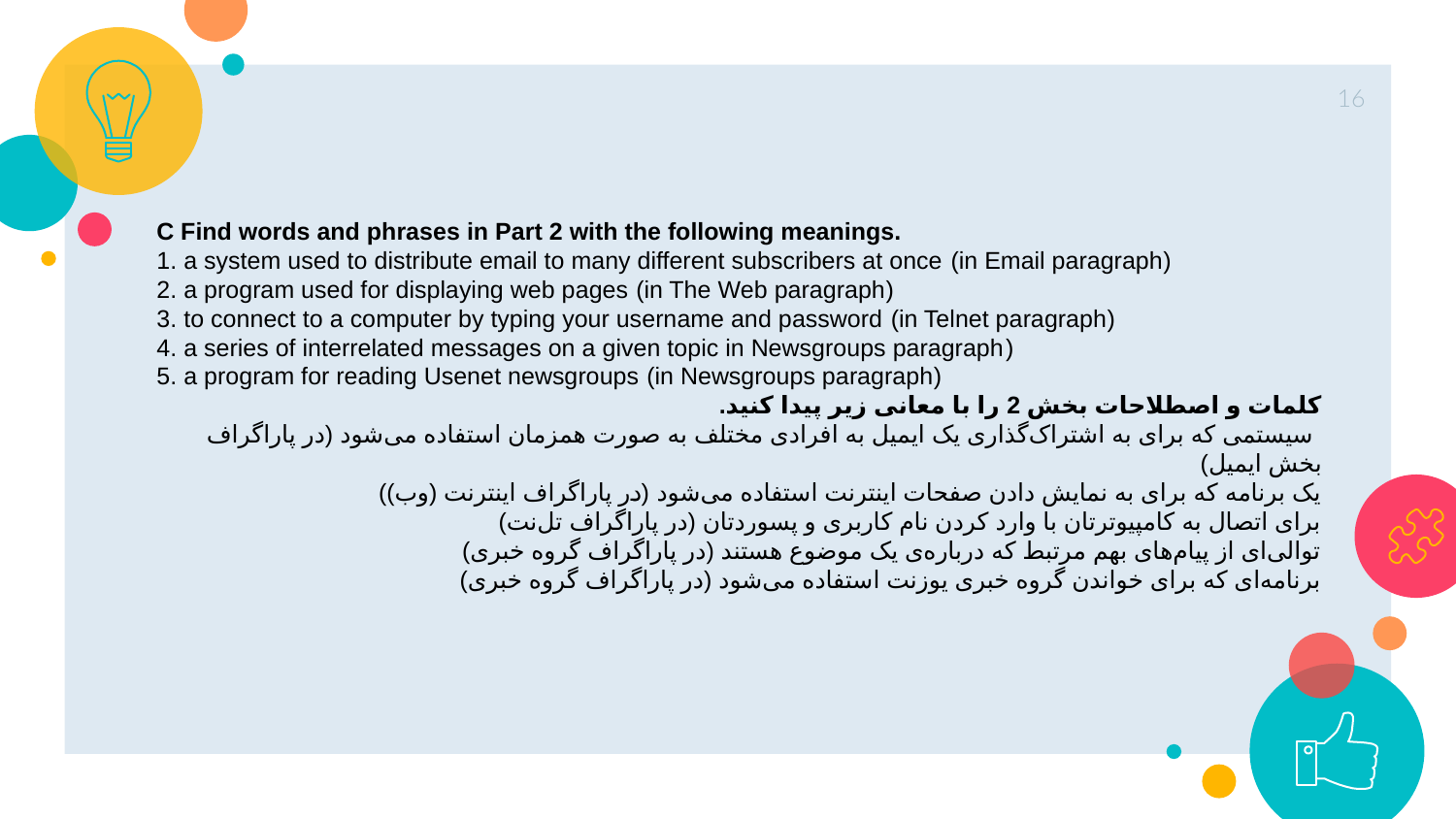

16
C Find words and phrases in Part 2 with the following meanings.
1. a system used to distribute email to many different subscribers at once (in Email paragraph)
2. a program used for displaying web pages (in The Web paragraph)
3. to connect to a computer by typing your username and password (in Telnet paragraph)
4. a series of interrelated messages on a given topic in Newsgroups paragraph)
5. a program for reading Usenet newsgroups (in Newsgroups paragraph)
کلمات و اصطلاحات بخش 2 را با معانی زیر پیدا کنید.
 سیستمی که برای به اشتراک‌گذاری یک ایمیل به افرادی مختلف به صورت همزمان استفاده می‌شود (در پاراگراف بخش ایمیل)
یک برنامه که برای به نمایش دادن صفحات اینترنت استفاده می‌شود (در پاراگراف اینترنت (وب))
برای اتصال به کامپیوترتان با وارد کردن نام کاربری و پسوردتان (در پاراگراف تل‌نت)
توالی‌ای از پیام‌های بهم مرتبط که درباره‌ی یک موضوع هستند (در پاراگراف گروه‌ خبری)
برنامه‌ای که برای خواندن گروه خبری یوزنت استفاده می‌شود (در پاراگراف گروه خبری)